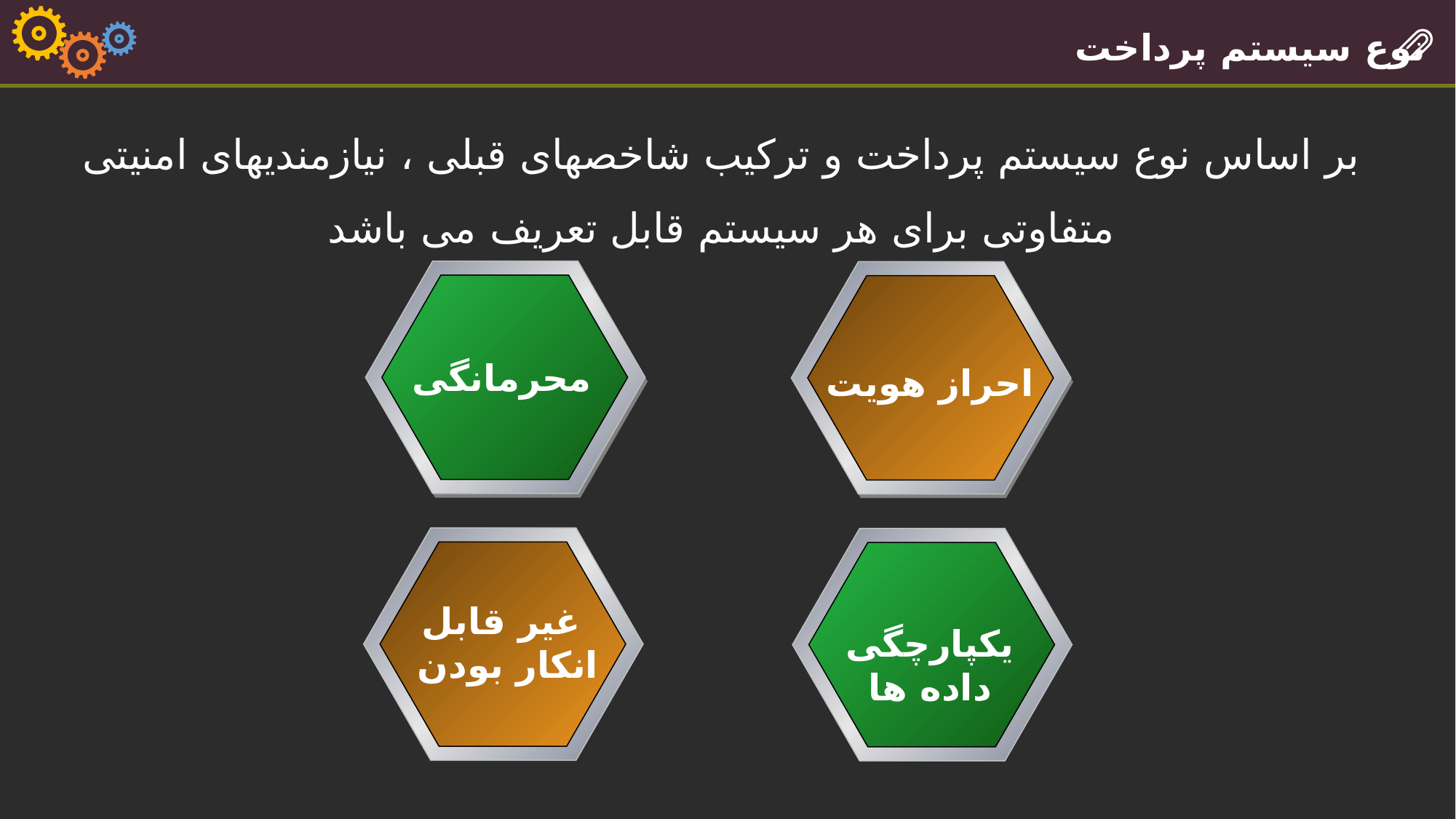

نوع سیستم پرداخت

بر اساس نوع سيستم پرداخت و ترکيب شاخصهای قبلی ، نيازمنديهای امنيتی متفاوتی برای هر سيستم قابل تعريف می باشد

احراز هويت

محرمانگی

غير قابل
 انکار بودن
يکپارچگی داده ها